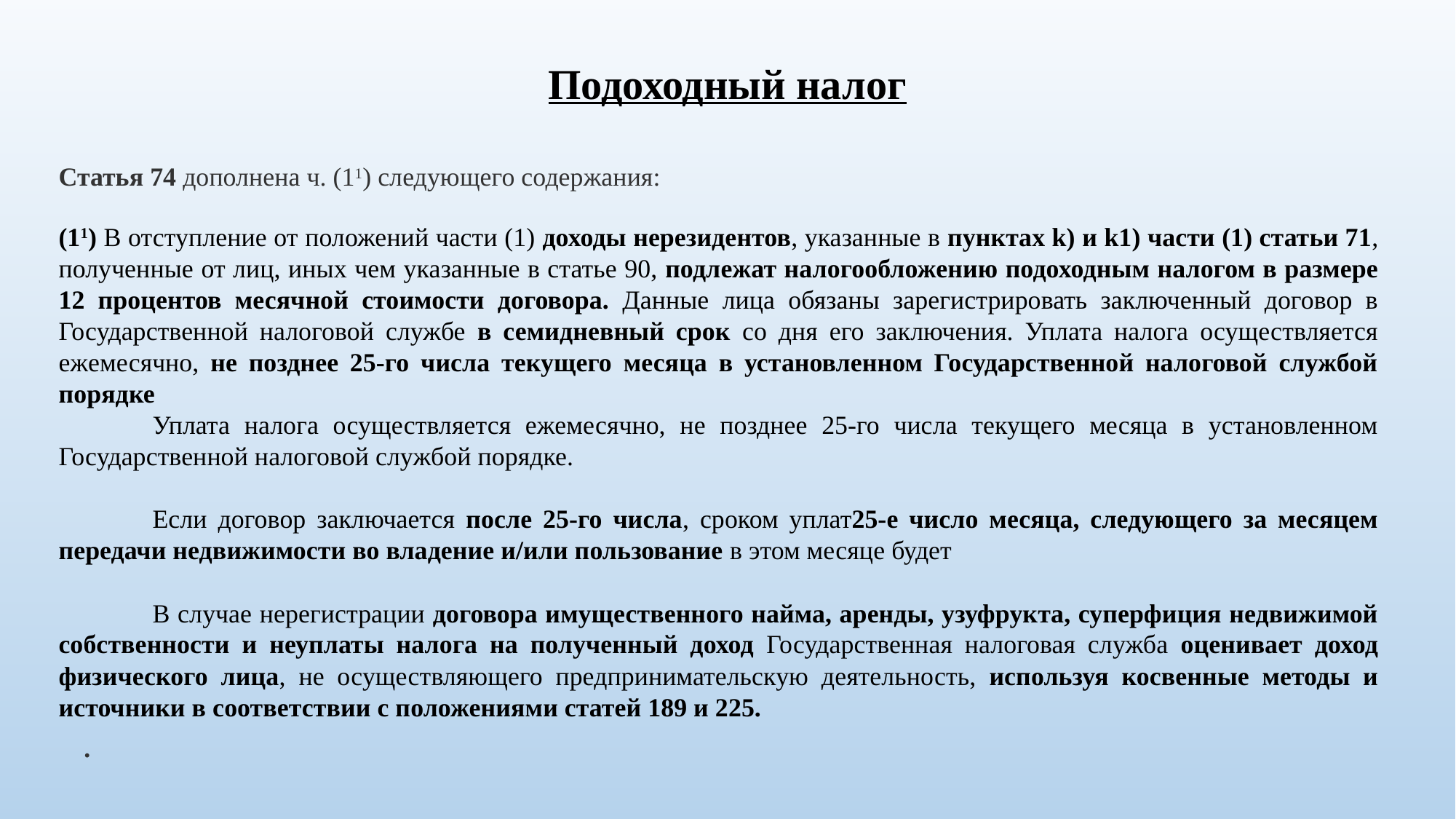

# Подоходный налог

Статья 74 дополнена ч. (11) следующего содержания:

(11) В отступление от положений части (1) доходы нерезидентов, указанные в пунктах k) и k1) части (1) статьи 71, полученные от лиц, иных чем указанные в статье 90, подлежат налогообложению подоходным налогом в размере 12 процентов месячной стоимости договора. Данные лица обязаны зарегистрировать заключенный договор в Государственной налоговой службе в семидневный срок со дня его заключения. Уплата налога осуществляется ежемесячно, не позднее 25-го числа текущего месяца в установленном Государственной налоговой службой порядке
	Уплата налога осуществляется ежемесячно, не позднее 25-го числа текущего месяца в установленном Государственной налоговой службой порядке.

	Если договор заключается после 25-го числа, сроком уплат25-е число месяца, следующего за месяцем передачи недвижимости во владение и/или пользование в этом месяце будет

	В случае нерегистрации договора имущественного найма, аренды, узуфрукта, суперфиция недвижимой собственности и неуплаты налога на полученный доход Государственная налоговая служба оценивает доход физического лица, не осуществляющего предпринимательскую деятельность, используя косвенные методы и источники в соответствии с положениями статей 189 и 225.
.